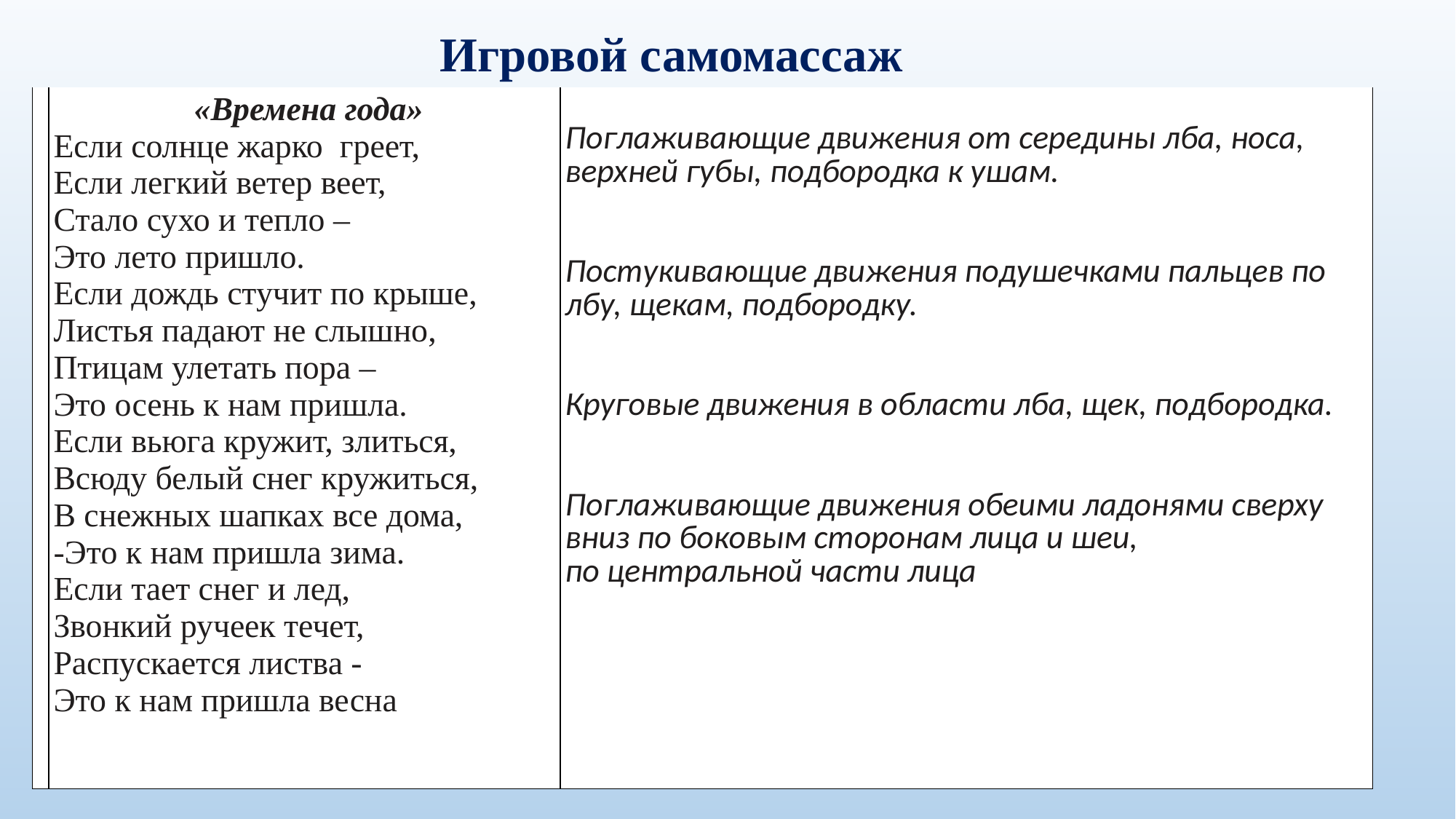

Игровой самомассаж
|  | «Времена года» Если солнце жарко  греет, Если легкий ветер веет, Стало сухо и тепло – Это лето пришло. Если дождь стучит по крыше, Листья падают не слышно,  Птицам улетать пора – Это осень к нам пришла. Если вьюга кружит, злиться,  Всюду белый снег кружиться, В снежных шапках все дома, -Это к нам пришла зима. Если тает снег и лед,    Звонкий ручеек течет,   Распускается листва - Это к нам пришла весна | Поглаживающие движения от середины лба, носа, верхней губы, подбородка к ушам.   Постукивающие движения подушечками пальцев по лбу, щекам, подбородку.     Круговые движения в области лба, щек, подбородка.     Поглаживающие движения обеими ладонями сверху вниз по боковым сторонам лица и шеи, по центральной части лица |
| --- | --- | --- |